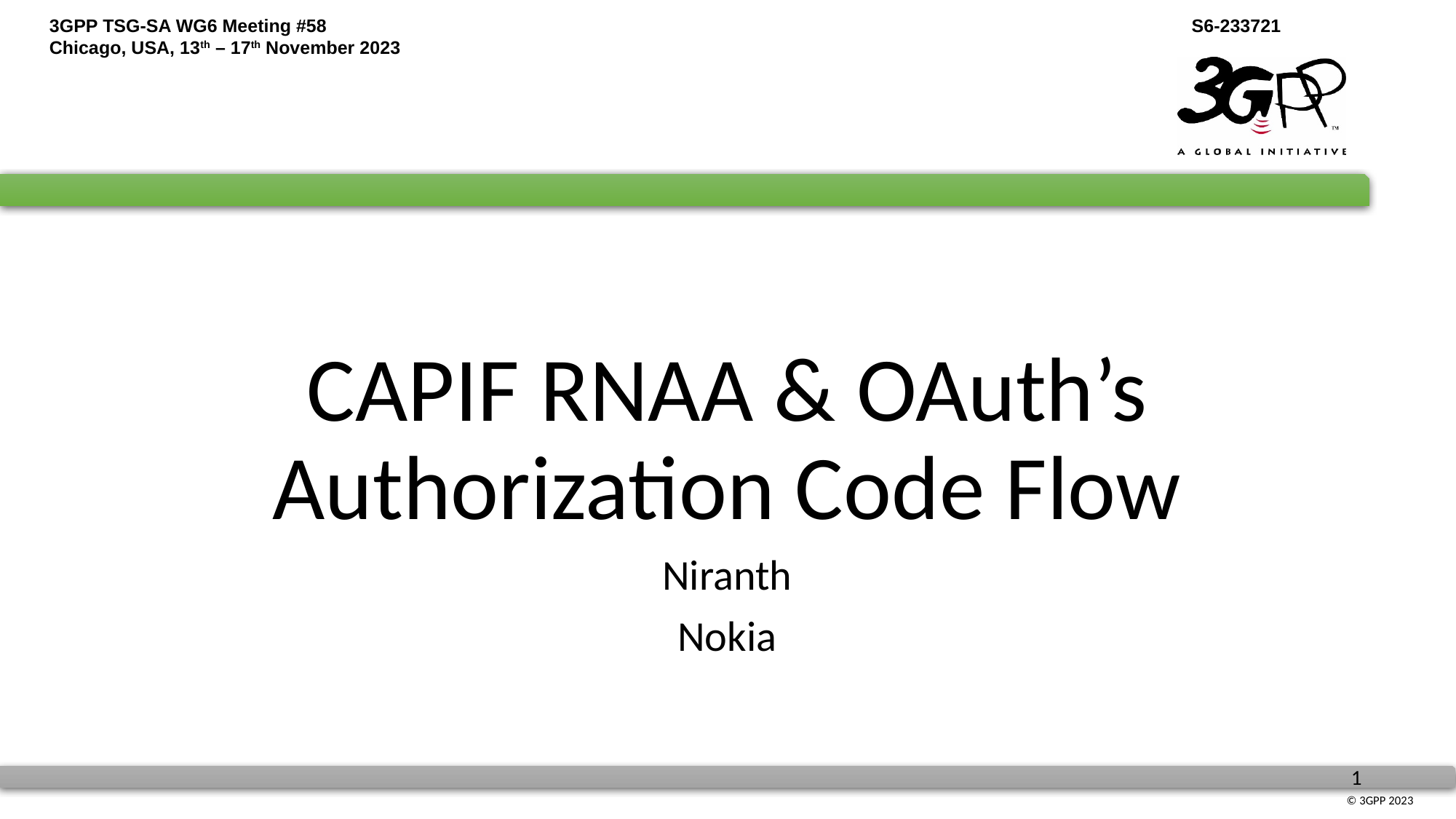

# CAPIF RNAA & OAuth’s Authorization Code Flow
Niranth
Nokia